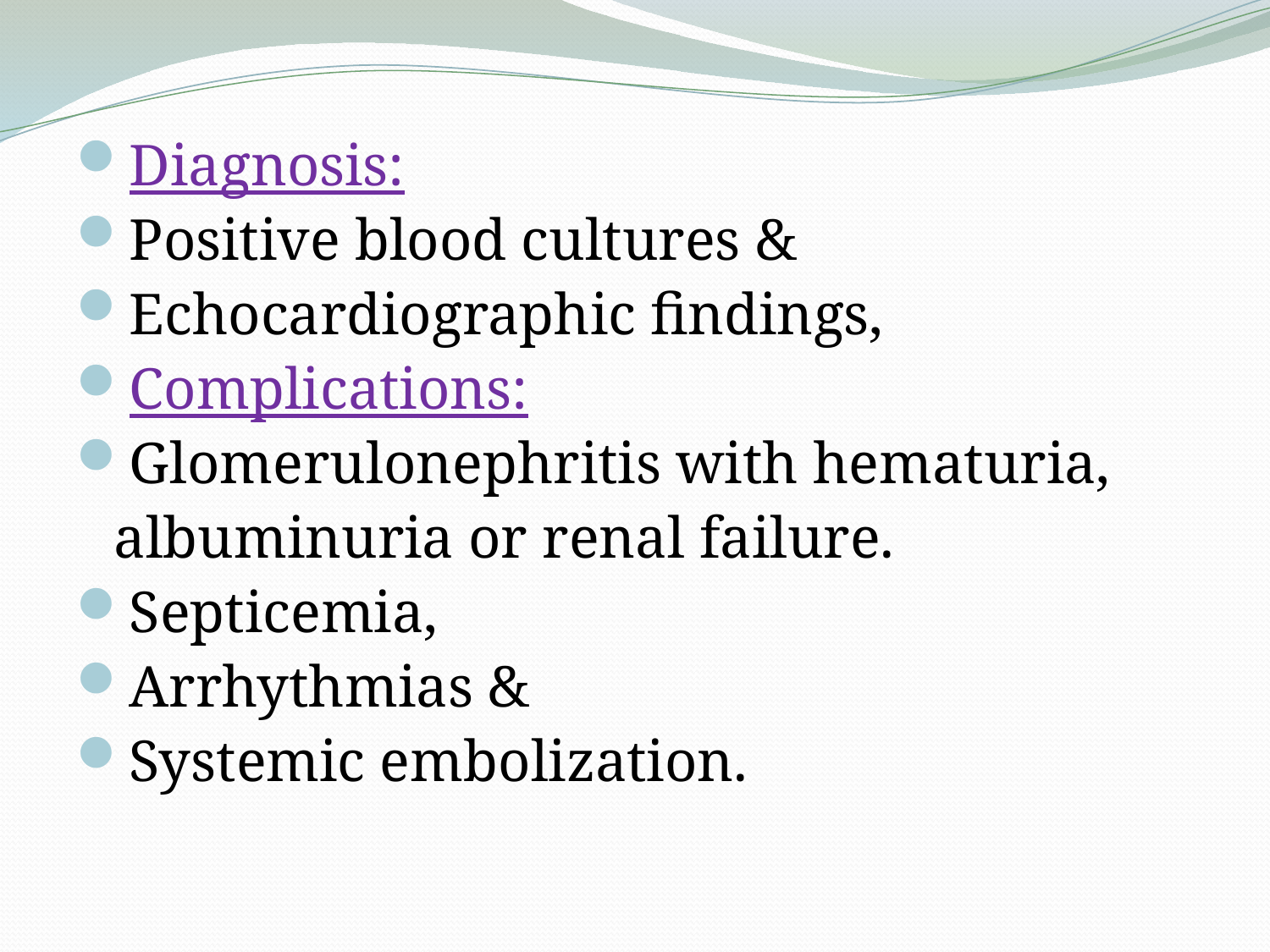

Diagnosis:
Positive blood cultures &
Echocardiographic findings,
Complications:
Glomerulonephritis with hematuria, albuminuria or renal failure.
Septicemia,
Arrhythmias &
Systemic embolization.